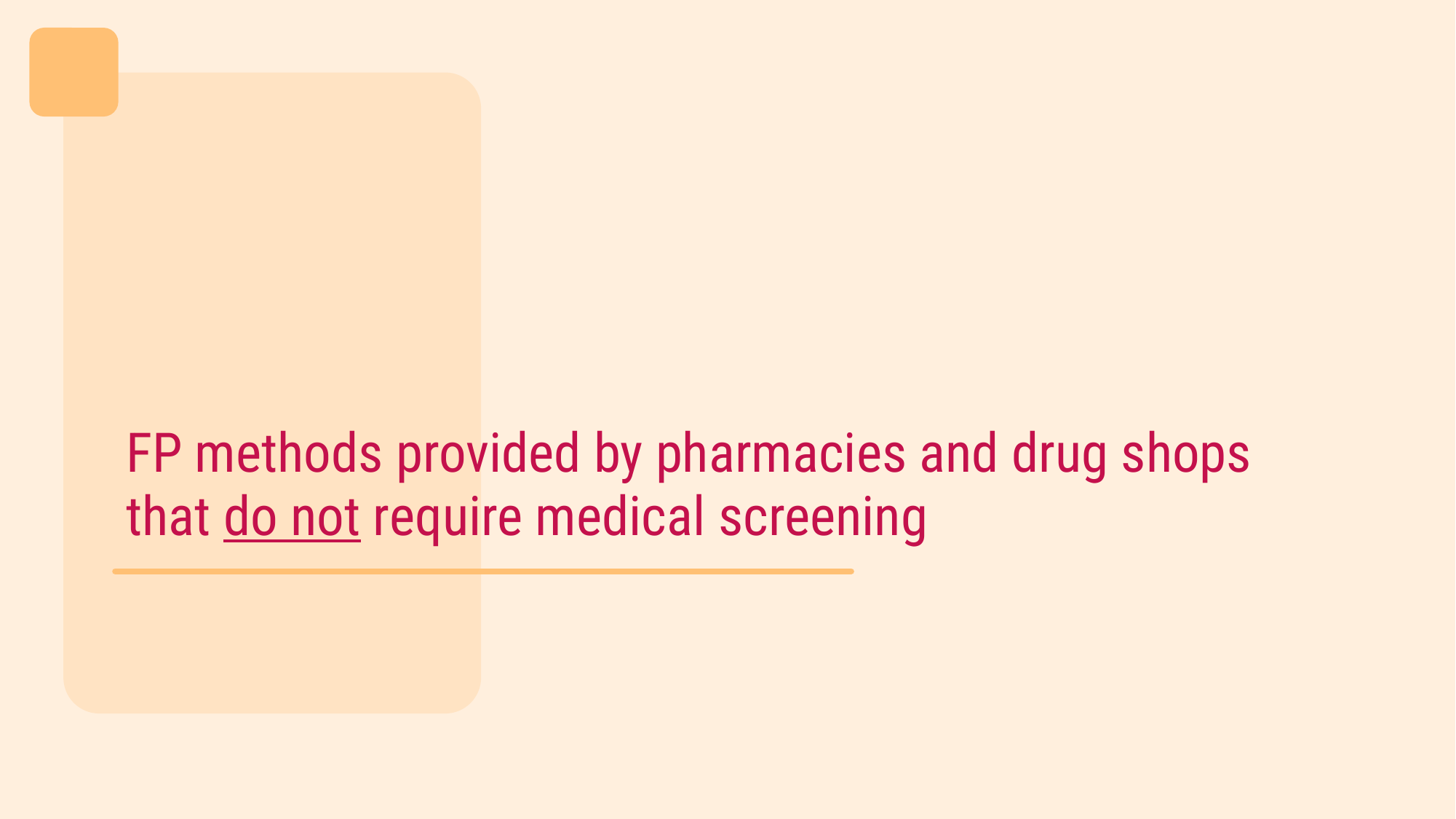

FP methods provided by pharmacies and drug shops that do not require medical screening